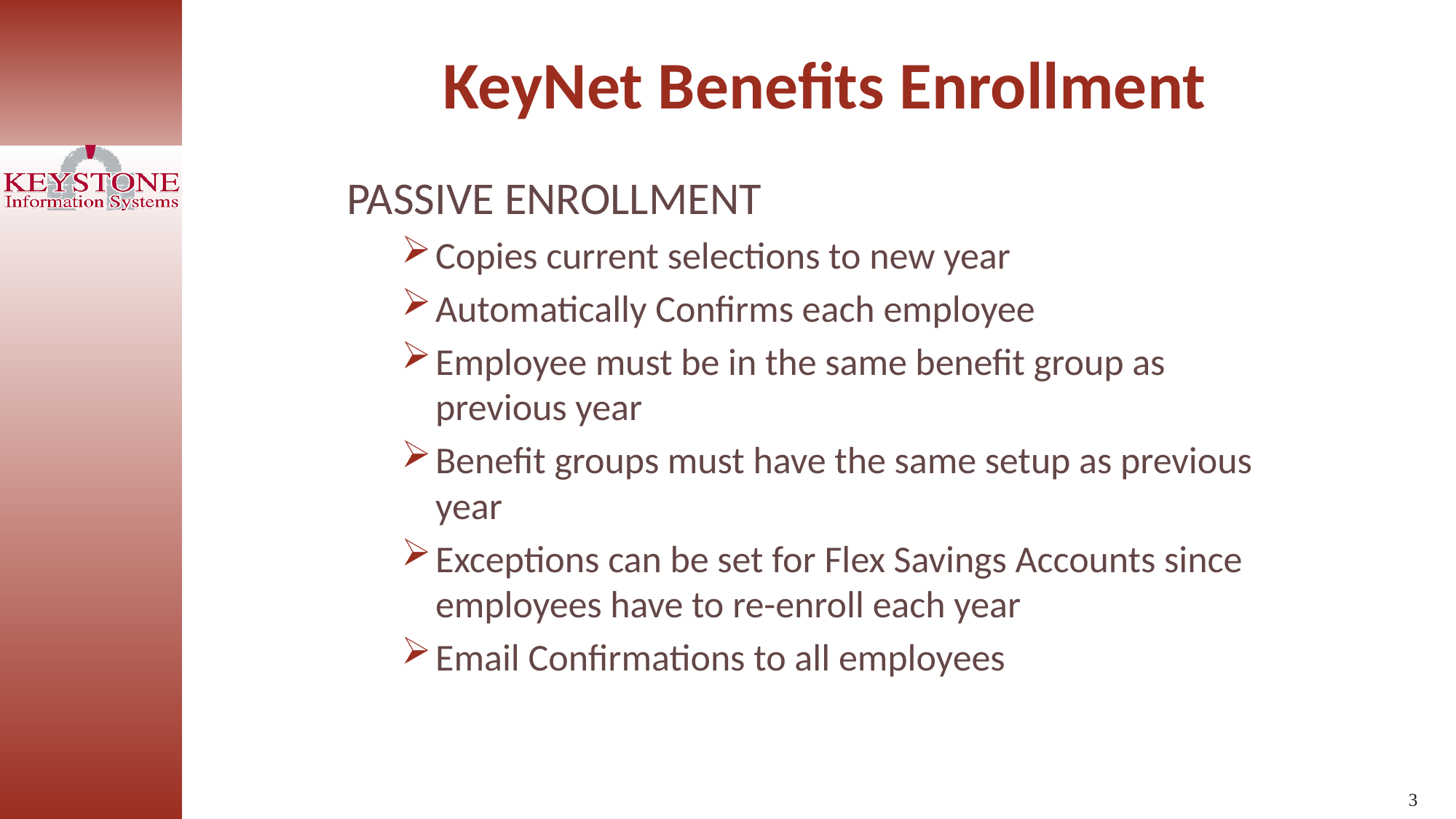

KeyNet Benefits Enrollment
PASSIVE ENROLLMENT
Copies current selections to new year
Automatically Confirms each employee
Employee must be in the same benefit group as previous year
Benefit groups must have the same setup as previous year
Exceptions can be set for Flex Savings Accounts since employees have to re-enroll each year
Email Confirmations to all employees

3